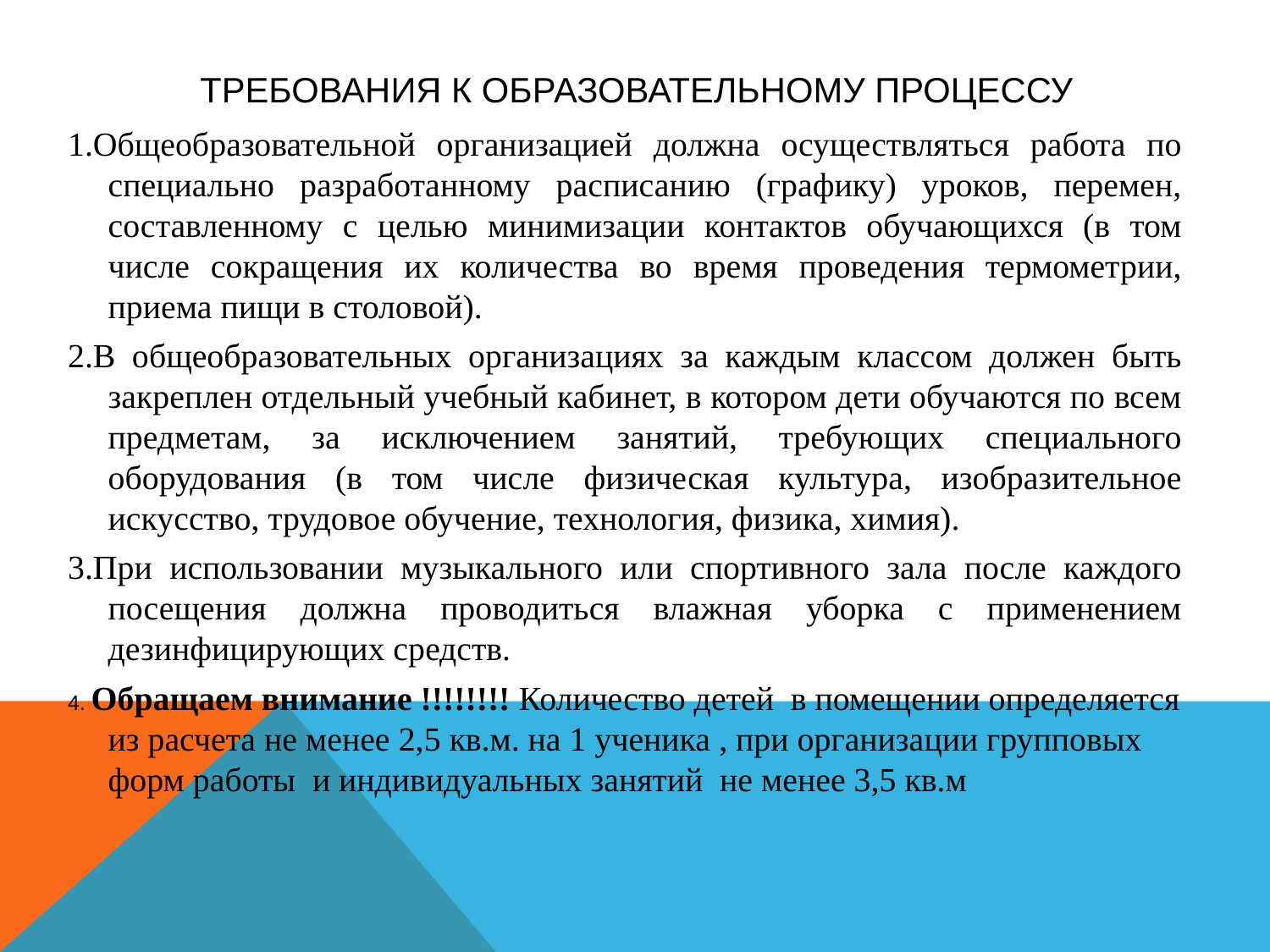

# ТРЕБОВАНИЯ К ОБРАЗОВАТЕЛЬНОМУ ПРОЦЕССУ
1.Общеобразовательной организацией должна осуществляться работа по специально разработанному расписанию (графику) уроков, перемен, составленному с целью минимизации контактов обучающихся (в том числе сокращения их количества во время проведения термометрии, приема пищи в столовой).
2.В общеобразовательных организациях за каждым классом должен быть закреплен отдельный учебный кабинет, в котором дети обучаются по всем предметам, за исключением занятий, требующих специального оборудования (в том числе физическая культура, изобразительное искусство, трудовое обучение, технология, физика, химия).
3.При использовании музыкального или спортивного зала после каждого посещения должна проводиться влажная уборка с применением дезинфицирующих средств.
4. Обращаем внимание !!!!!!!! Количество детей  в помещении определяется из расчета не менее 2,5 кв.м. на 1 ученика , при организации групповых форм работы  и индивидуальных занятий  не менее 3,5 кв.м